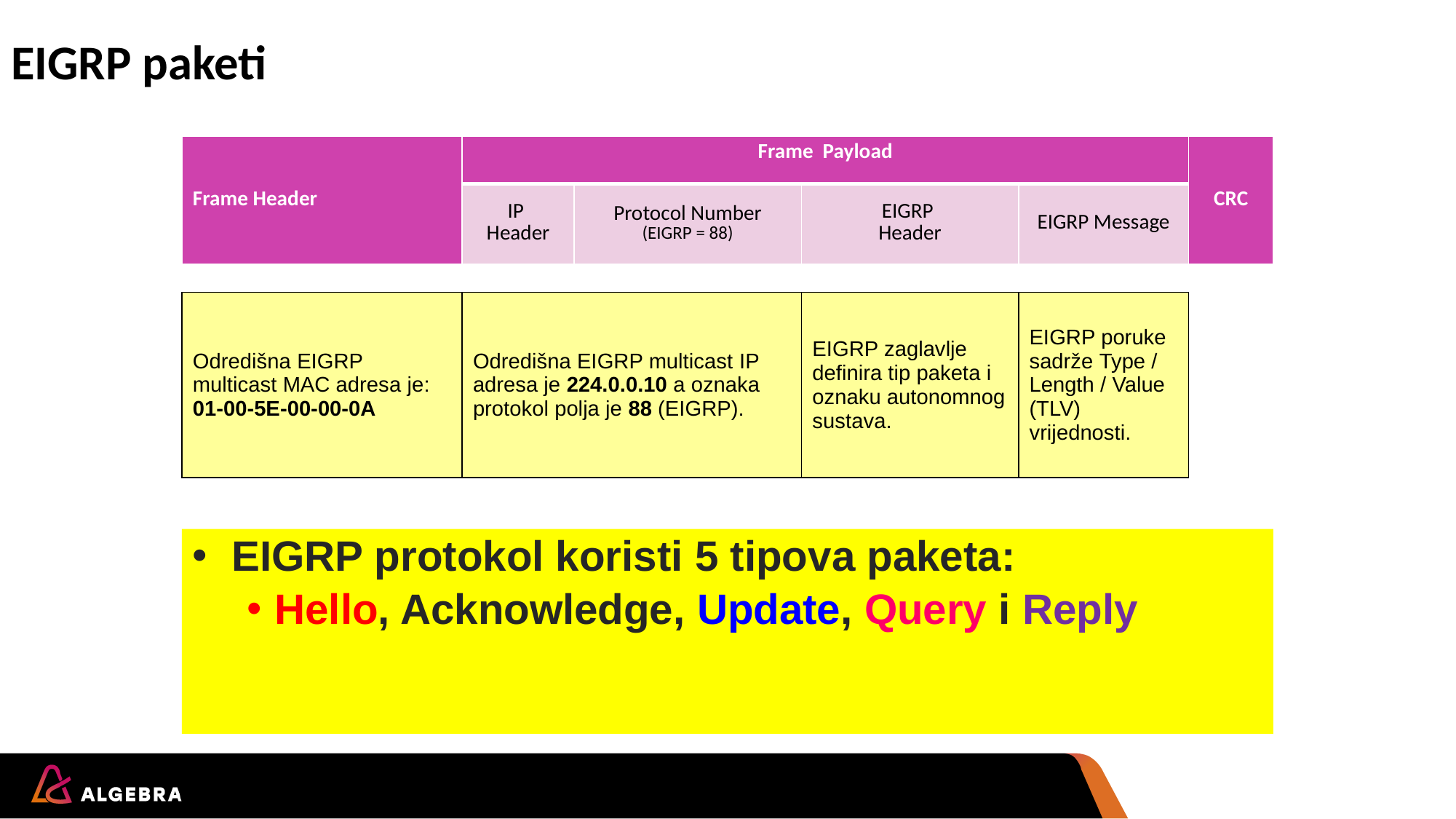

# EIGRP paketi
| Frame Header | Frame Payload |  |  |  | CRC |
| --- | --- | --- | --- | --- | --- |
|  | IP Header | Protocol Number (EIGRP = 88) | EIGRP Header | EIGRP Message |  |
|  |  |  |  |  |  |
| Odredišna EIGRP multicast MAC adresa je: 01-00-5E-00-00-0A | Odredišna EIGRP multicast IP adresa je 224.0.0.10 a oznaka protokol polja je 88 (EIGRP). |  | EIGRP zaglavlje definira tip paketa i oznaku autonomnog sustava. | EIGRP poruke sadrže Type / Length / Value (TLV) vrijednosti. |  |
 EIGRP protokol koristi 5 tipova paketa:
Hello, Acknowledge, Update, Query i Reply